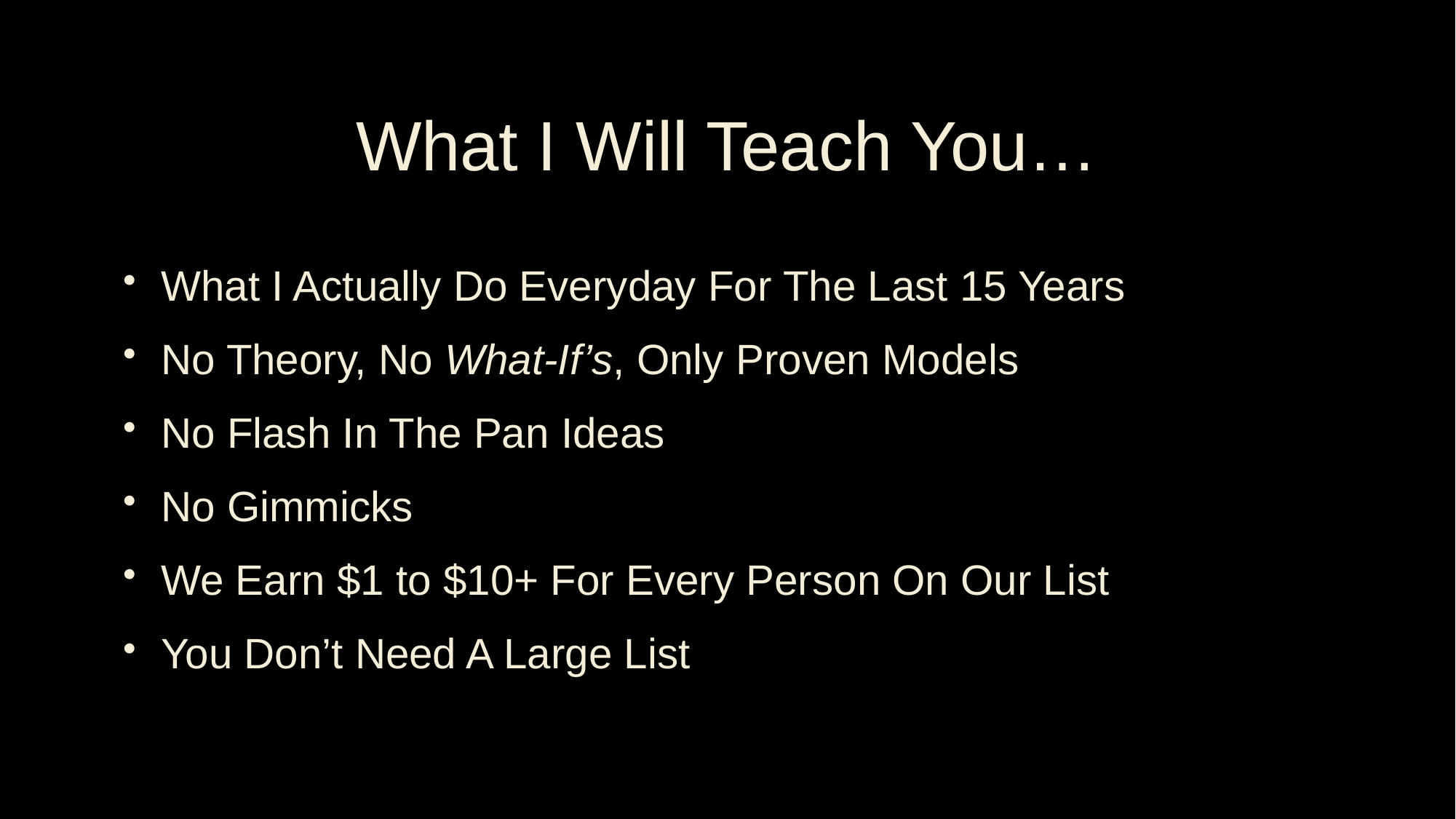

# What I Will Teach You…
What I Actually Do Everyday For The Last 15 Years
No Theory, No What-If’s, Only Proven Models
No Flash In The Pan Ideas
No Gimmicks
We Earn $1 to $10+ For Every Person On Our List
You Don’t Need A Large List